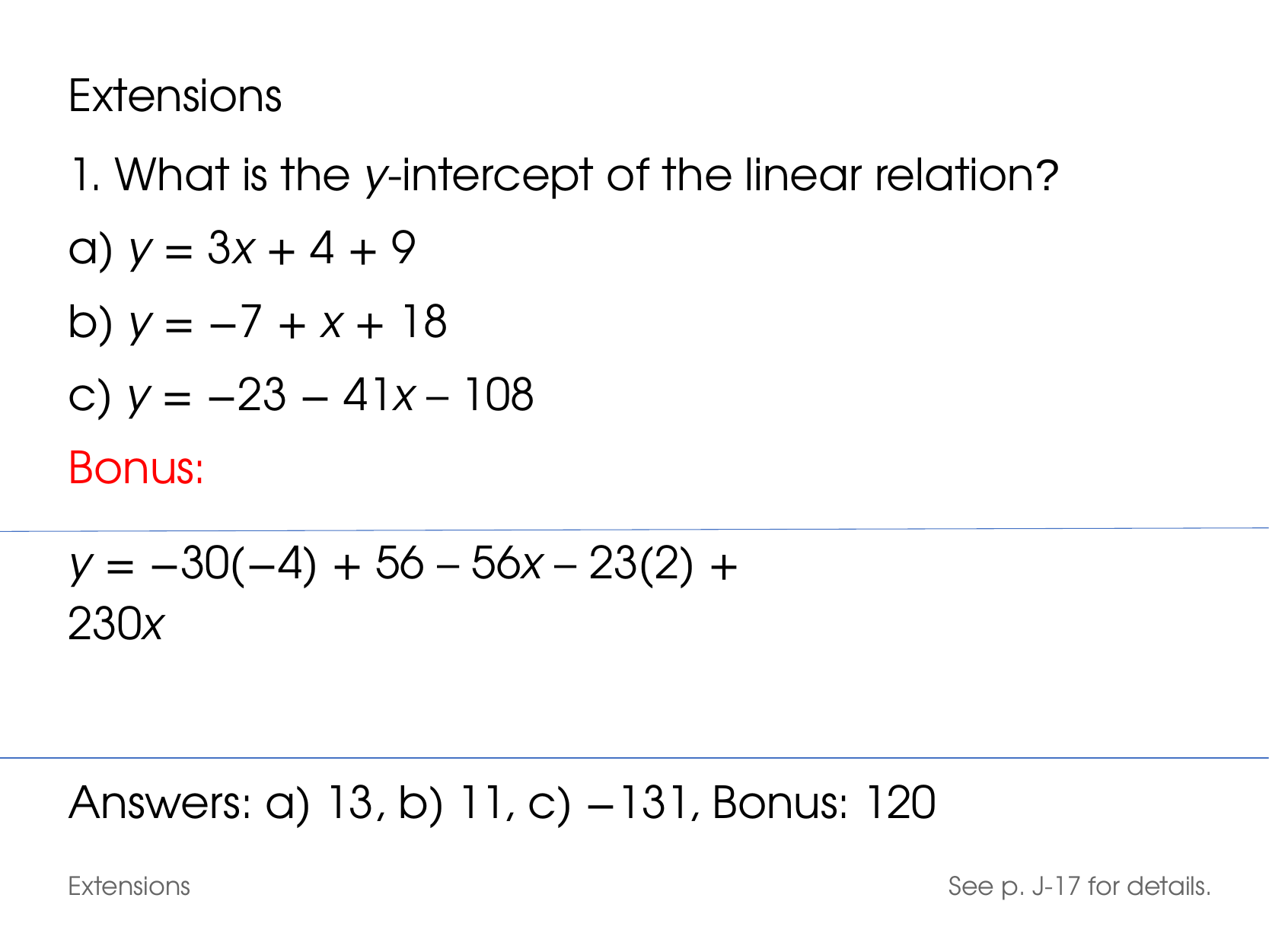

Extensions
1. What is the y-intercept of the linear relation?
a) y = 3x + 4 + 9
b) y = −7 + x + 18
c) y = −23 − 41x – 108
Bonus:
y = −30(−4) + 56 – 56x – 23(2) + 230x
Answers: a) 13, b) 11, c) −131, Bonus: 120
Extensions
See p. J-17 for details.